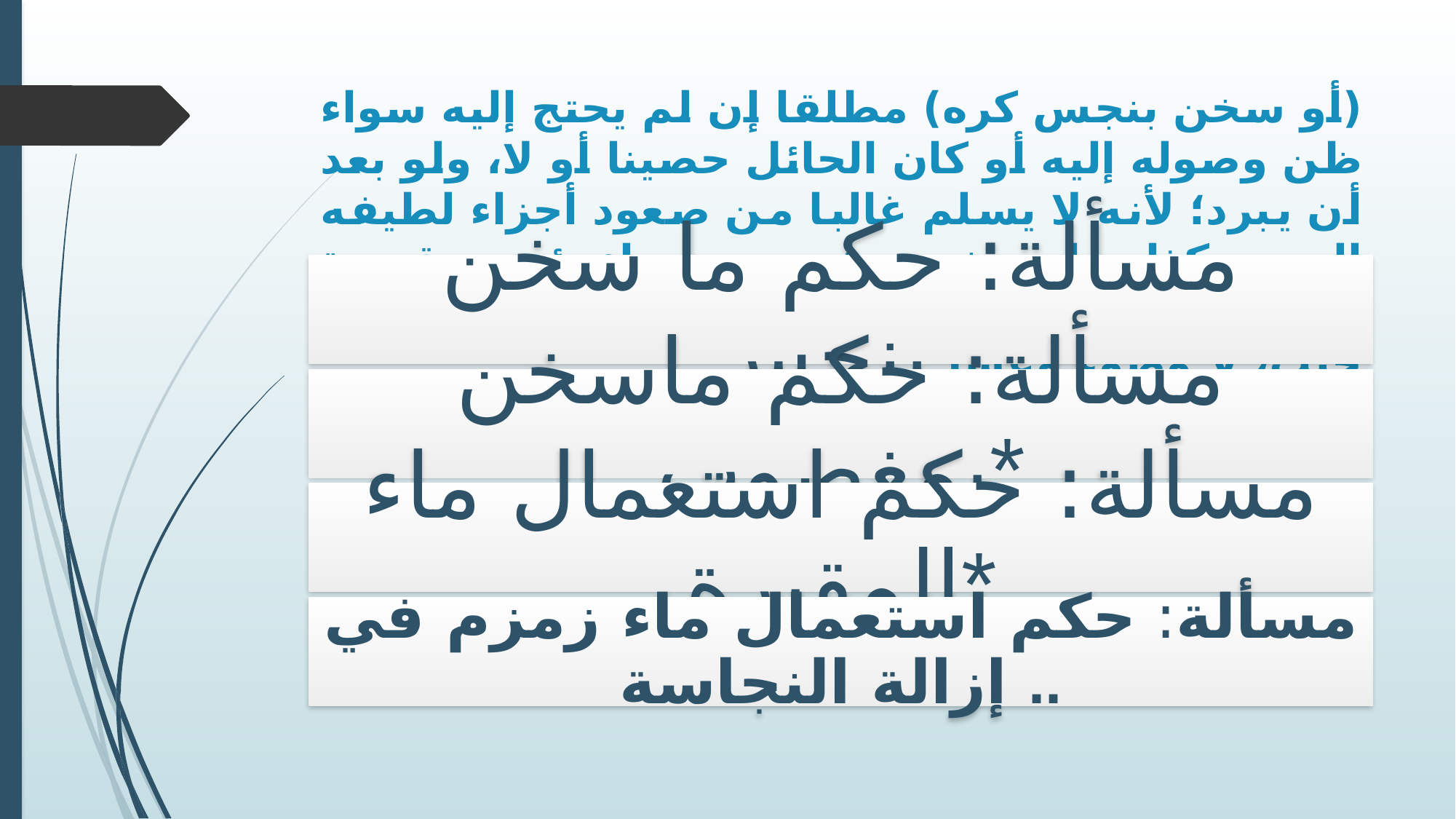

# (أو سخن بنجس كره) مطلقا إن لم يحتج إليه سواء ظن وصوله إليه أو كان الحائل حصينا أو لا، ولو بعد أن يبرد؛ لأنه لا يسلم غالبا من صعود أجزاء لطيفه إليه، وكذا ما سخن بمغصوب وماء بئر بمقبرة وبقلها وشوكها، واستعمال ماء زمزم في إزالة خبث، لا وضوء وغسل.
مسألة: حكم ما سخن بنجس..
مسألة: حكم ماسخن بمغصوب*
مسألة: حكم استعمال ماء المقبرة*
مسألة: حكم استعمال ماء زمزم في إزالة النجاسة ..